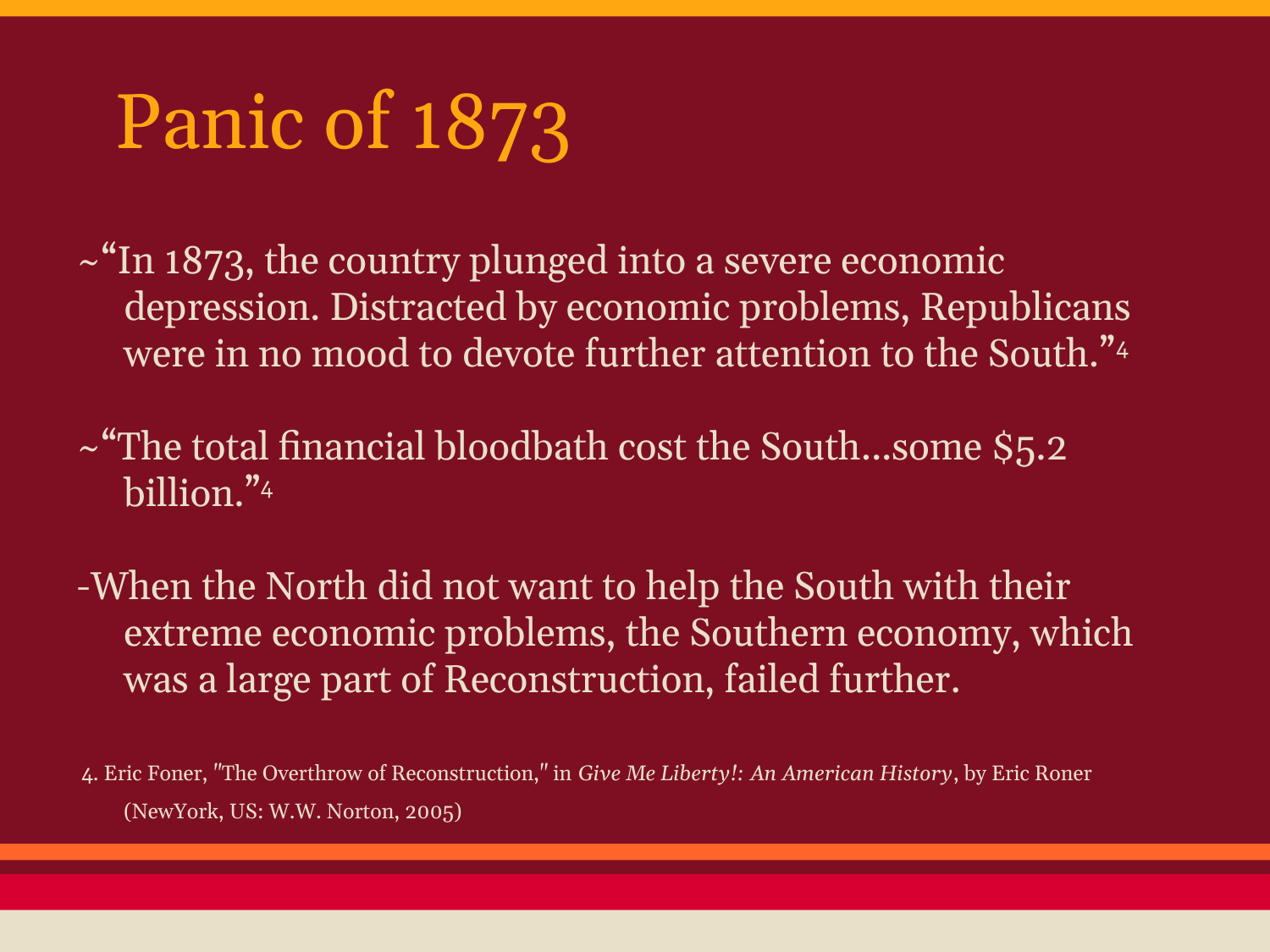

# Panic of 1873
~“In 1873, the country plunged into a severe economic depression. Distracted by economic problems, Republicans were in no mood to devote further attention to the South.”4

~“The total financial bloodbath cost the South...some $5.2 billion.”4

-When the North did not want to help the South with their extreme economic problems, the Southern economy, which was a large part of Reconstruction, failed further.

 4. Eric Foner, "The Overthrow of Reconstruction," in Give Me Liberty!: An American History, by Eric Roner (NewYork, US: W.W. Norton, 2005)